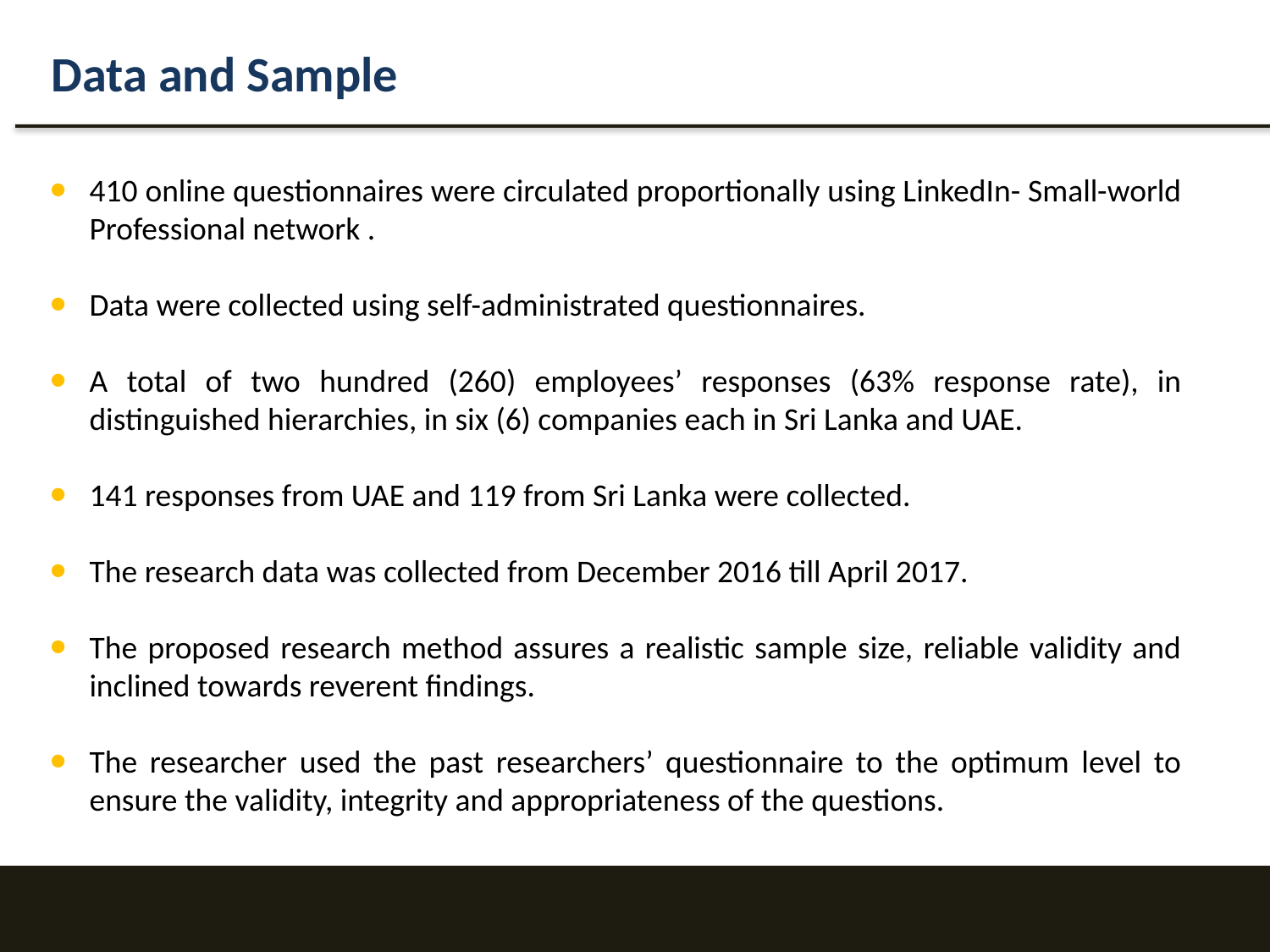

Data and Sample

410 online questionnaires were circulated proportionally using LinkedIn- Small-world Professional network .

Data were collected using self-administrated questionnaires.

A total of two hundred (260) employees’ responses (63% response rate), in distinguished hierarchies, in six (6) companies each in Sri Lanka and UAE.

141 responses from UAE and 119 from Sri Lanka were collected.

The research data was collected from December 2016 till April 2017.

The proposed research method assures a realistic sample size, reliable validity and inclined towards reverent findings.

The researcher used the past researchers’ questionnaire to the optimum level to ensure the validity, integrity and appropriateness of the questions.